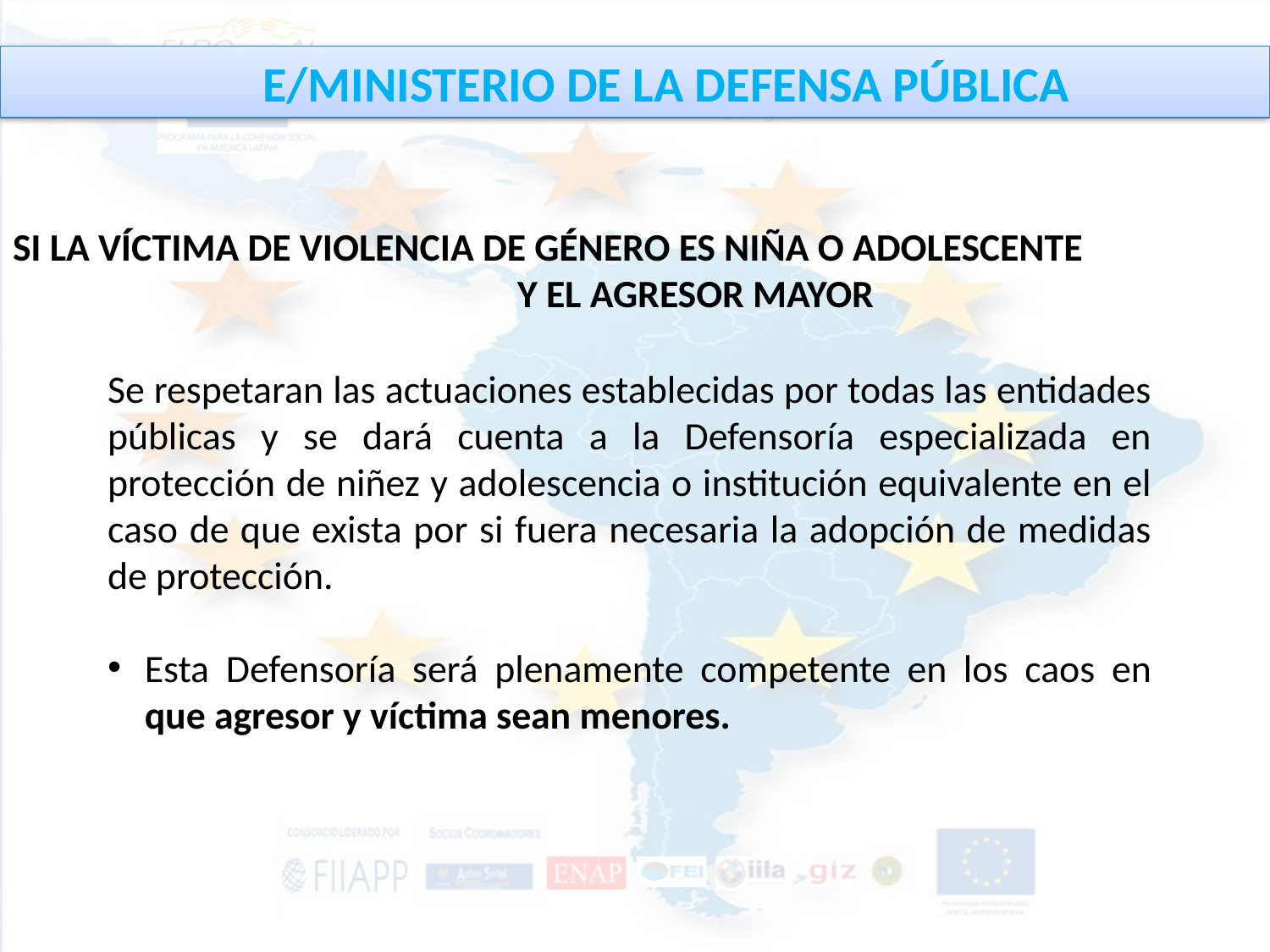

E/MINISTERIO DE LA DEFENSA PÚBLICA
SI LA VÍCTIMA DE VIOLENCIA DE GÉNERO ES NIÑA O ADOLESCENTE                                   Y EL AGRESOR MAYOR
Se respetaran las actuaciones establecidas por todas las entidades públicas y se dará cuenta a la Defensoría especializada en protección de niñez y adolescencia o institución equivalente en el caso de que exista por si fuera necesaria la adopción de medidas de protección.

Esta Defensoría será plenamente competente en los caos en que agresor y víctima sean menores.